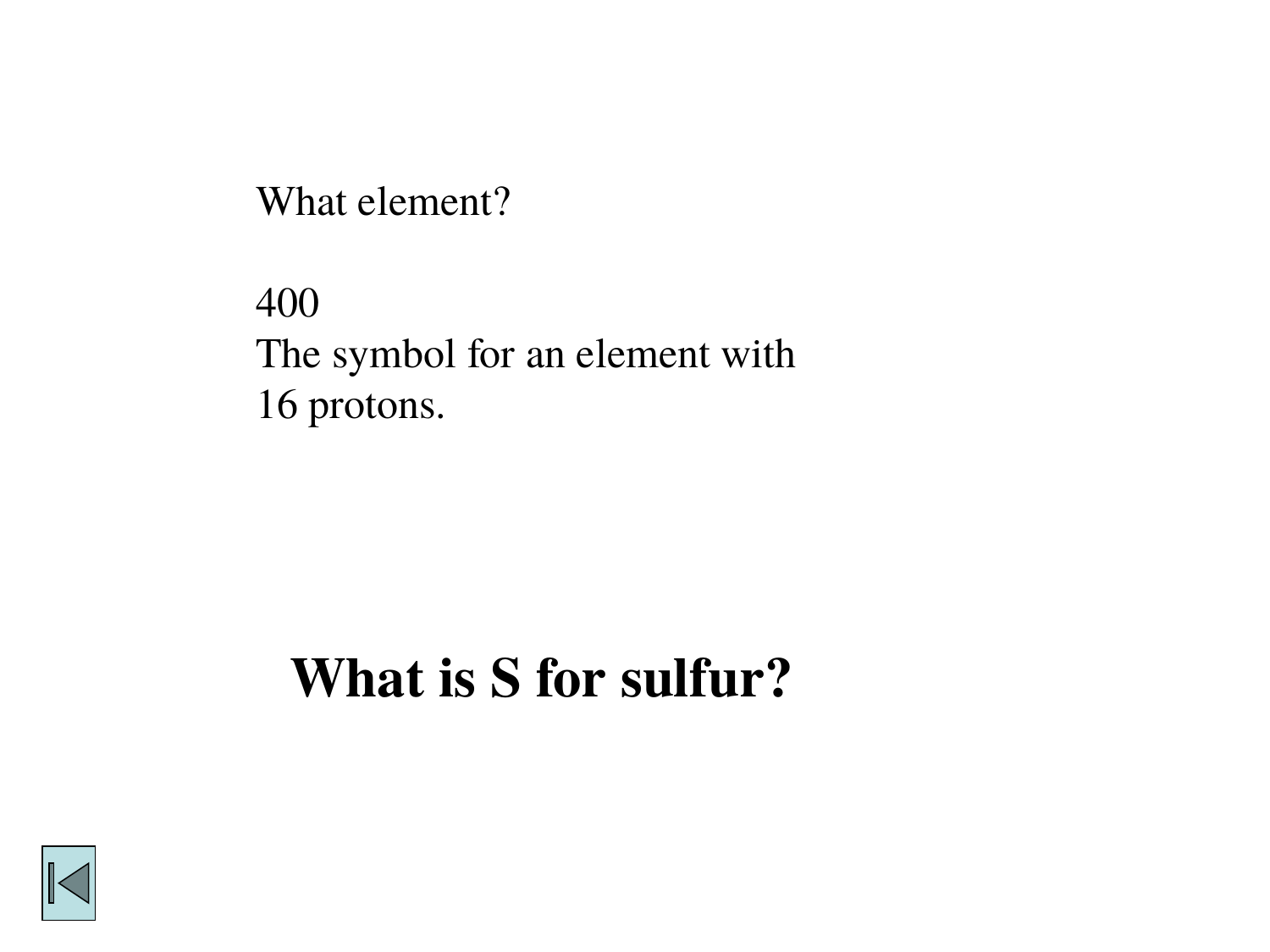

What element?

400
The symbol for an element with 16 protons.
What is S for sulfur?